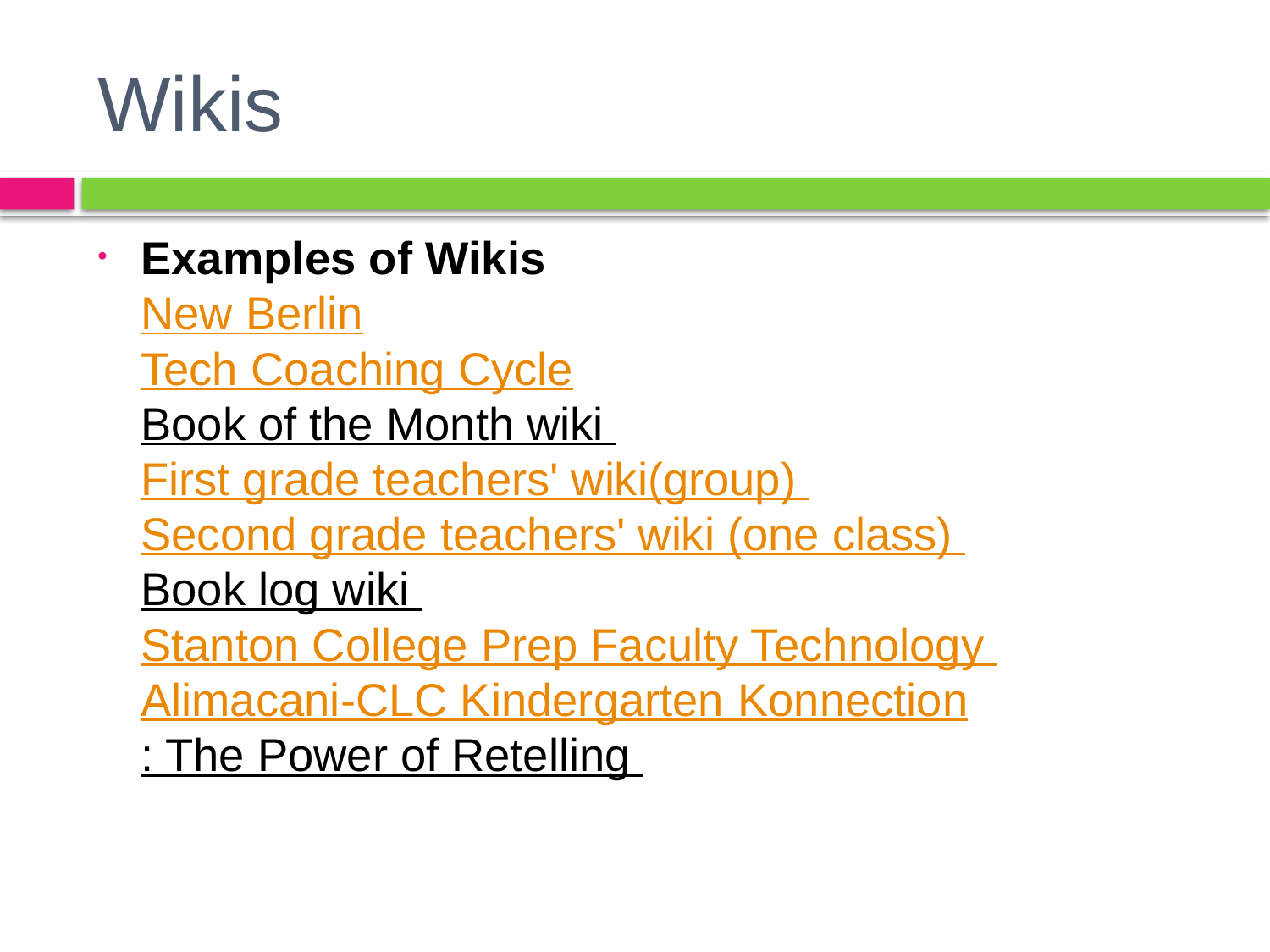

# Wikis
Examples of Wikis
New Berlin
Tech Coaching Cycle
Book of the Month wiki
First grade teachers' wiki(group)
Second grade teachers' wiki (one class)
Book log wiki
Stanton College Prep Faculty Technology
Alimacani-CLC Kindergarten Konnection: The Power of Retelling